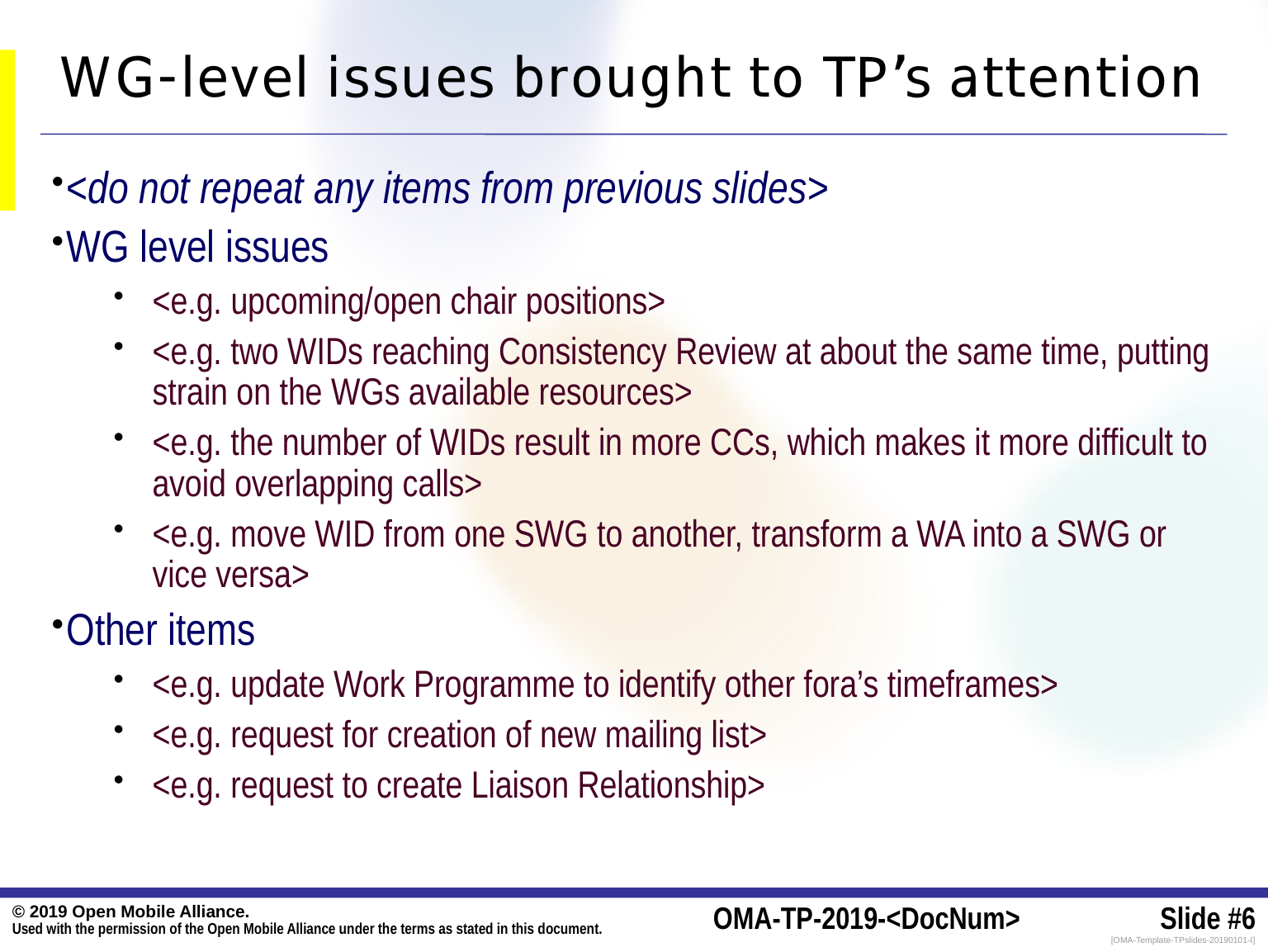

WG-level issues brought to TP’s attention
<do not repeat any items from previous slides>
WG level issues
<e.g. upcoming/open chair positions>
<e.g. two WIDs reaching Consistency Review at about the same time, putting strain on the WGs available resources>
<e.g. the number of WIDs result in more CCs, which makes it more difficult to avoid overlapping calls>
<e.g. move WID from one SWG to another, transform a WA into a SWG or vice versa>
Other items
<e.g. update Work Programme to identify other fora’s timeframes>
<e.g. request for creation of new mailing list>
<e.g. request to create Liaison Relationship>
Addresses non-technical issues, TWG plenary level considerations and issues that require TP visibility, etc.